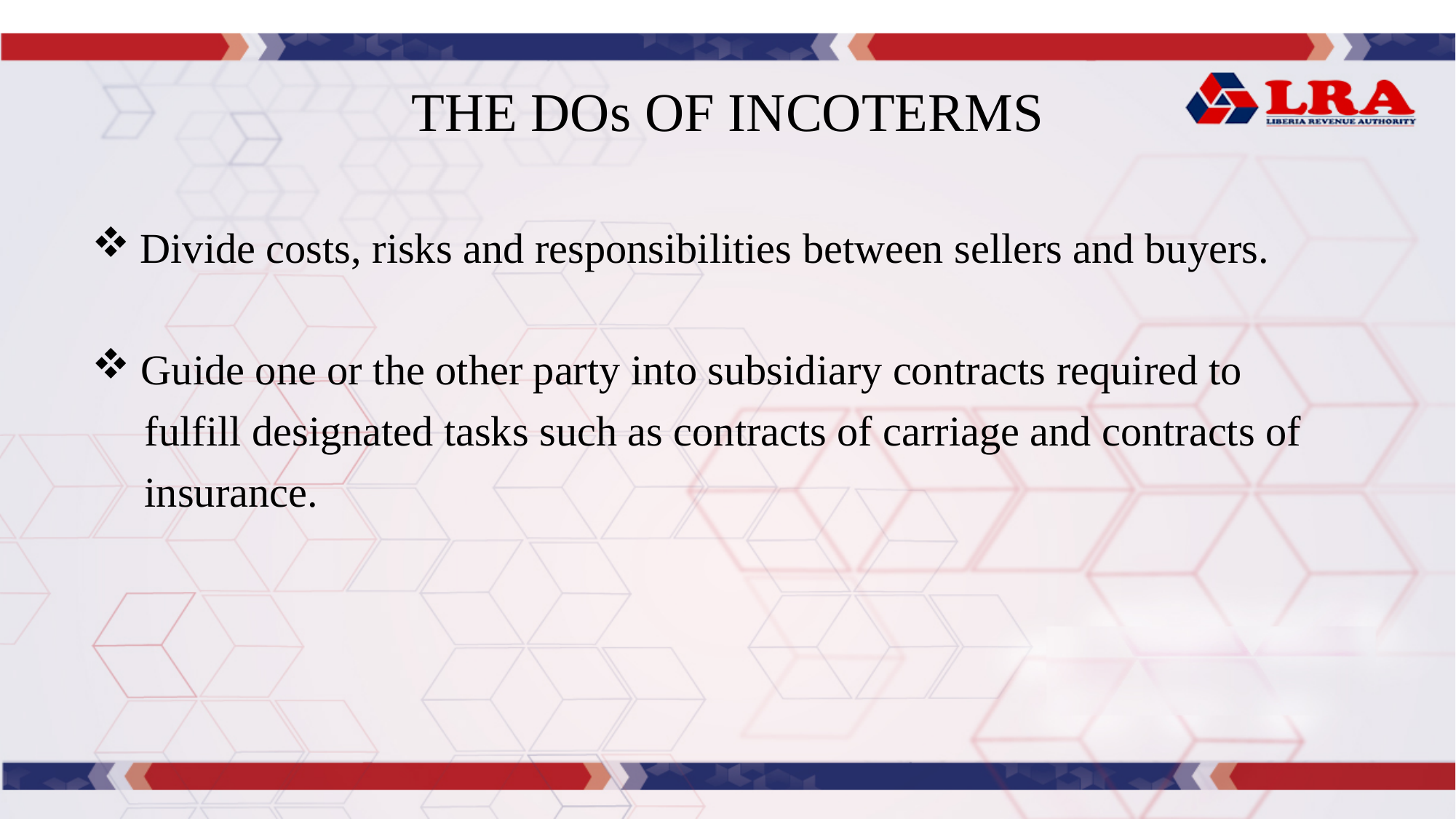

# THE DOs OF INCOTERMS
 Divide costs, risks and responsibilities between sellers and buyers.

 Guide one or the other party into subsidiary contracts required to
     fulfill designated tasks such as contracts of carriage and contracts of
     insurance.